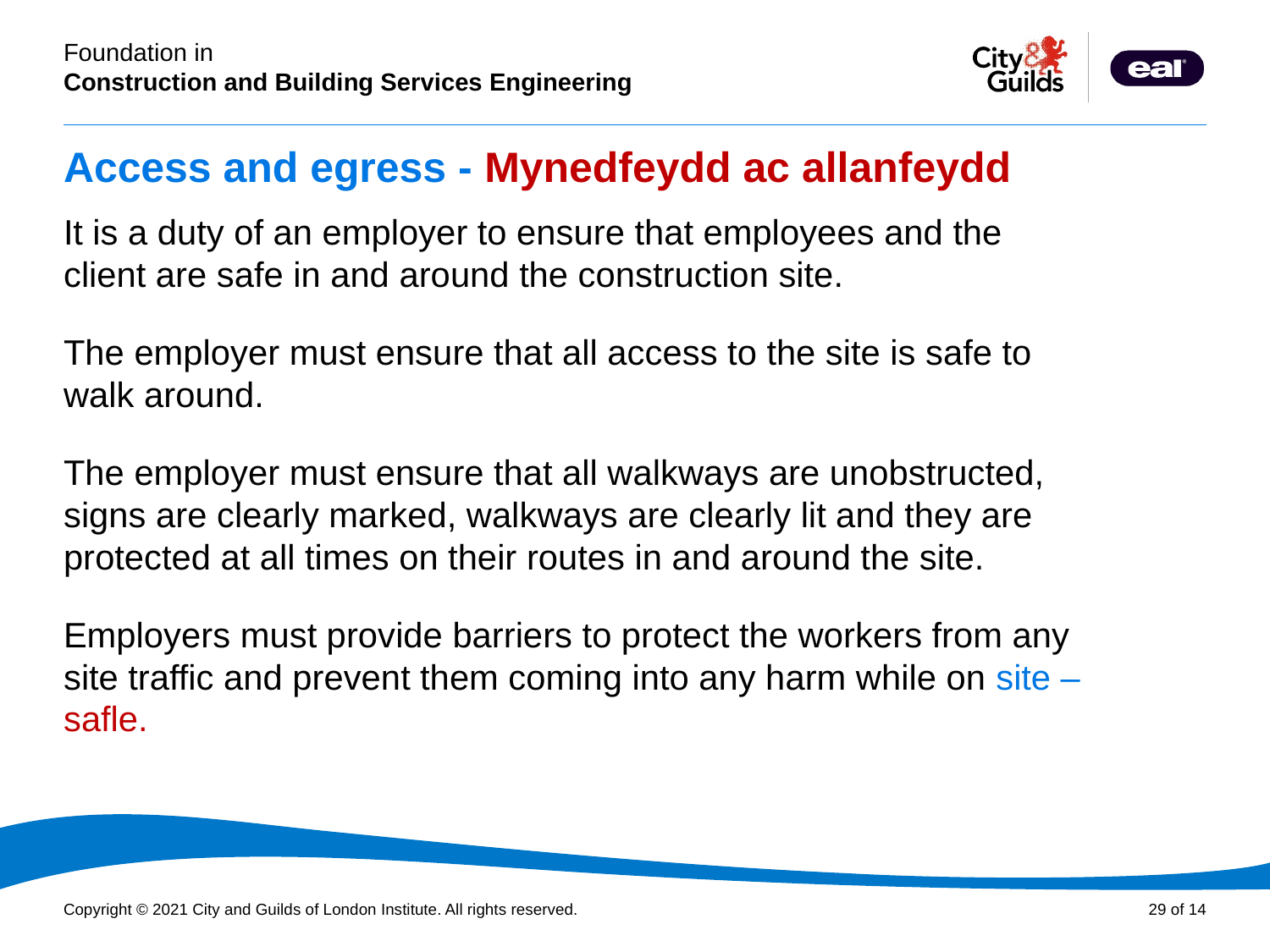

# Access and egress - Mynedfeydd ac allanfeydd
It is a duty of an employer to ensure that employees and the client are safe in and around the construction site.
The employer must ensure that all access to the site is safe to walk around.
The employer must ensure that all walkways are unobstructed, signs are clearly marked, walkways are clearly lit and they are protected at all times on their routes in and around the site.
Employers must provide barriers to protect the workers from any site traffic and prevent them coming into any harm while on site – safle.